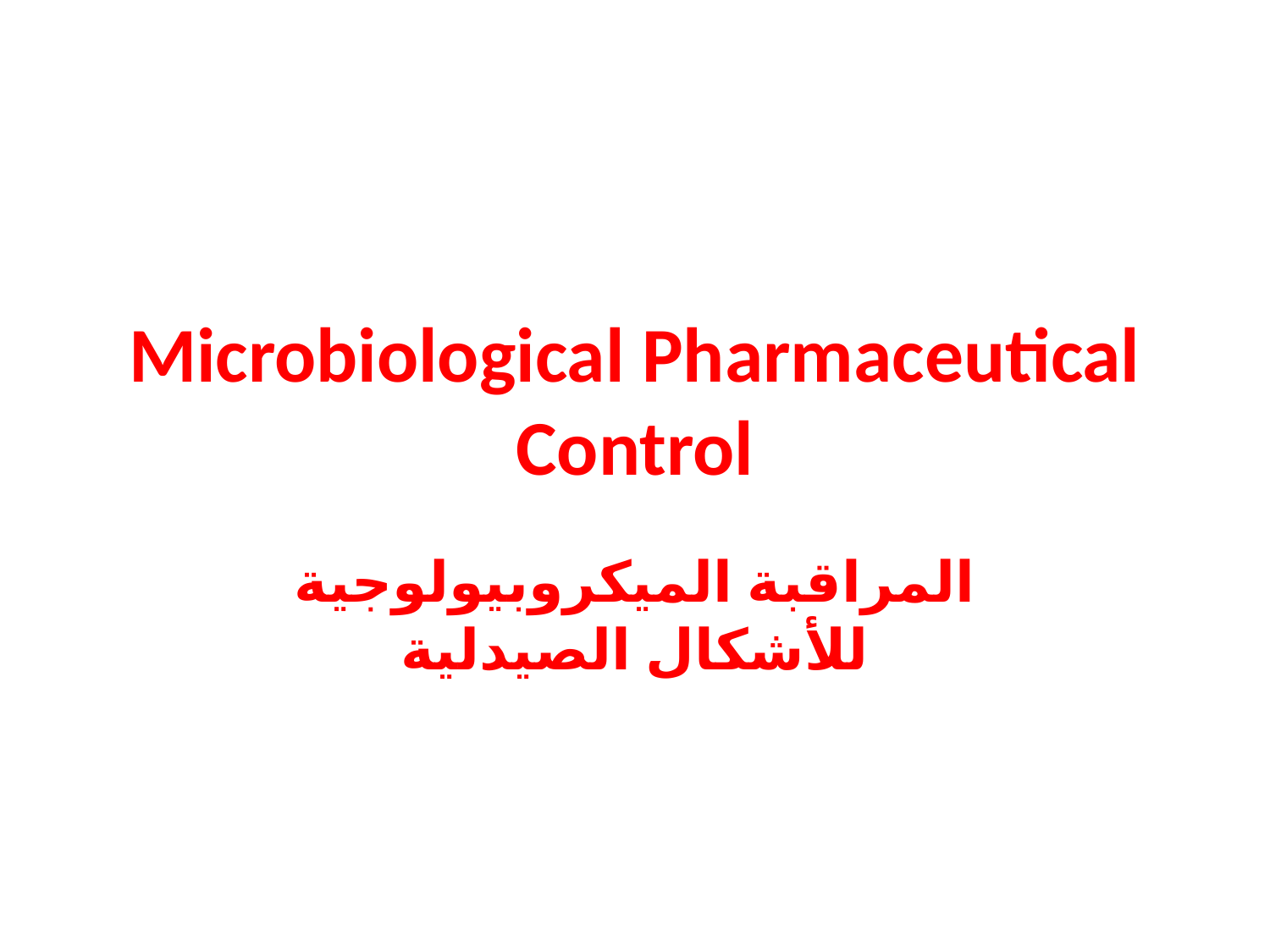

# Microbiological Pharmaceutical Control
المراقبة الميكروبيولوجية للأشكال الصيدلية